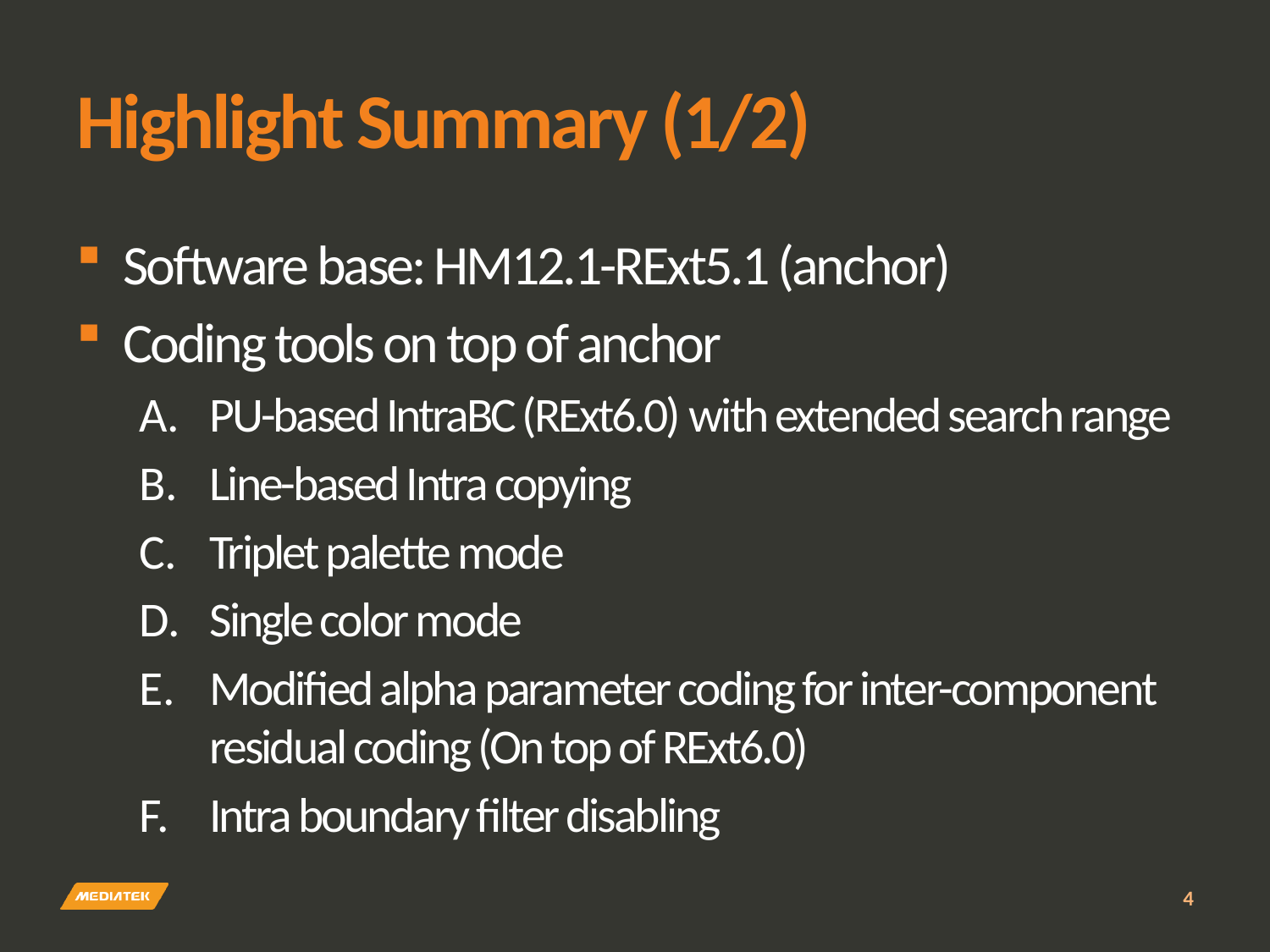

# Highlight Summary (1/2)
Software base: HM12.1-RExt5.1 (anchor)
Coding tools on top of anchor
PU-based IntraBC (RExt6.0) with extended search range
Line-based Intra copying
Triplet palette mode
Single color mode
Modified alpha parameter coding for inter-component residual coding (On top of RExt6.0)
Intra boundary filter disabling
4